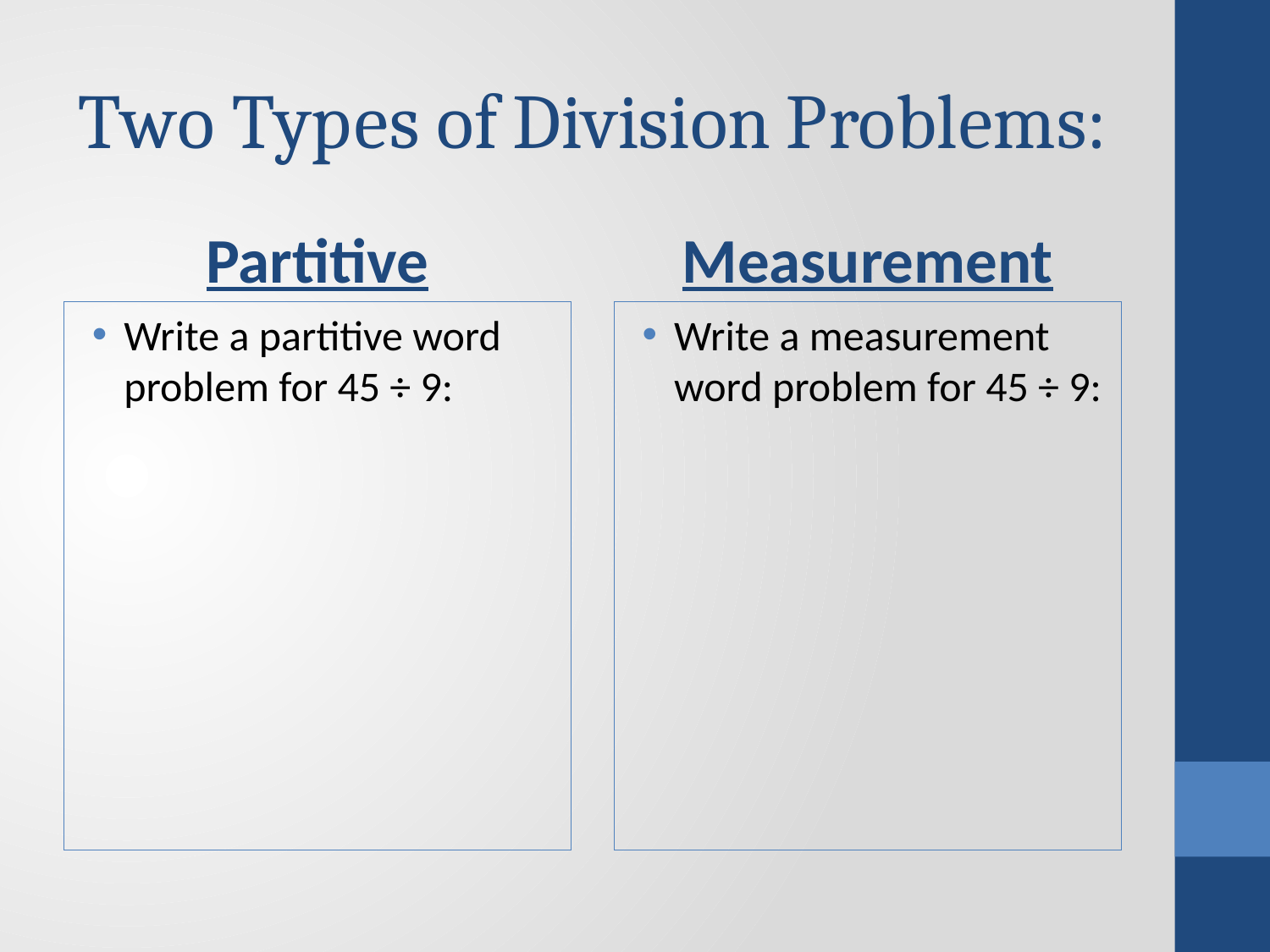

# Two Types of Division Problems:
Partitive
Measurement
Write a partitive word problem for 45 ÷ 9:
Write a measurement word problem for 45 ÷ 9: